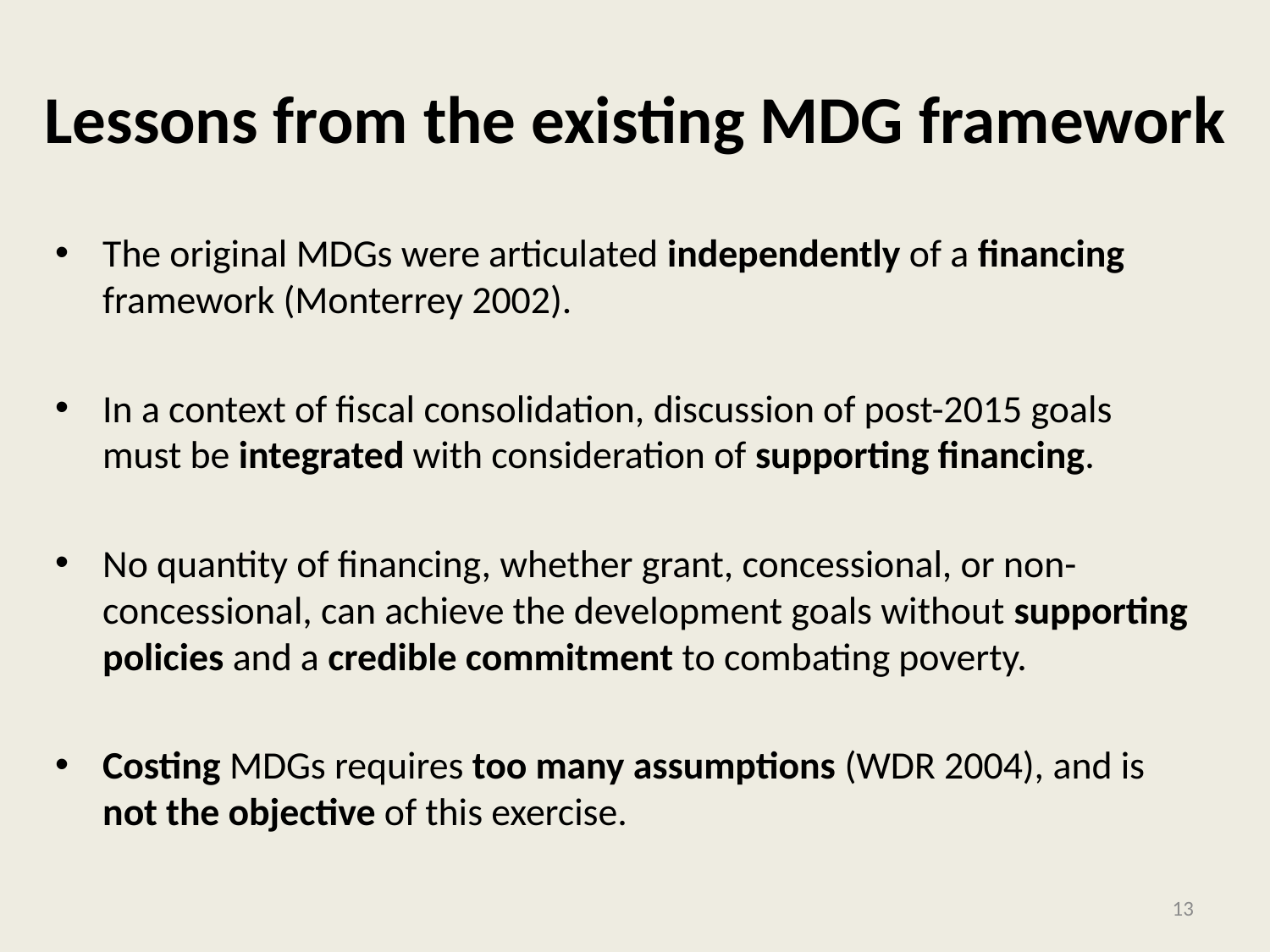

# Lessons from the existing MDG framework
The original MDGs were articulated independently of a financing framework (Monterrey 2002).

In a context of fiscal consolidation, discussion of post-2015 goals must be integrated with consideration of supporting financing.

No quantity of financing, whether grant, concessional, or non-concessional, can achieve the development goals without supporting policies and a credible commitment to combating poverty.

Costing MDGs requires too many assumptions (WDR 2004), and is not the objective of this exercise.
13